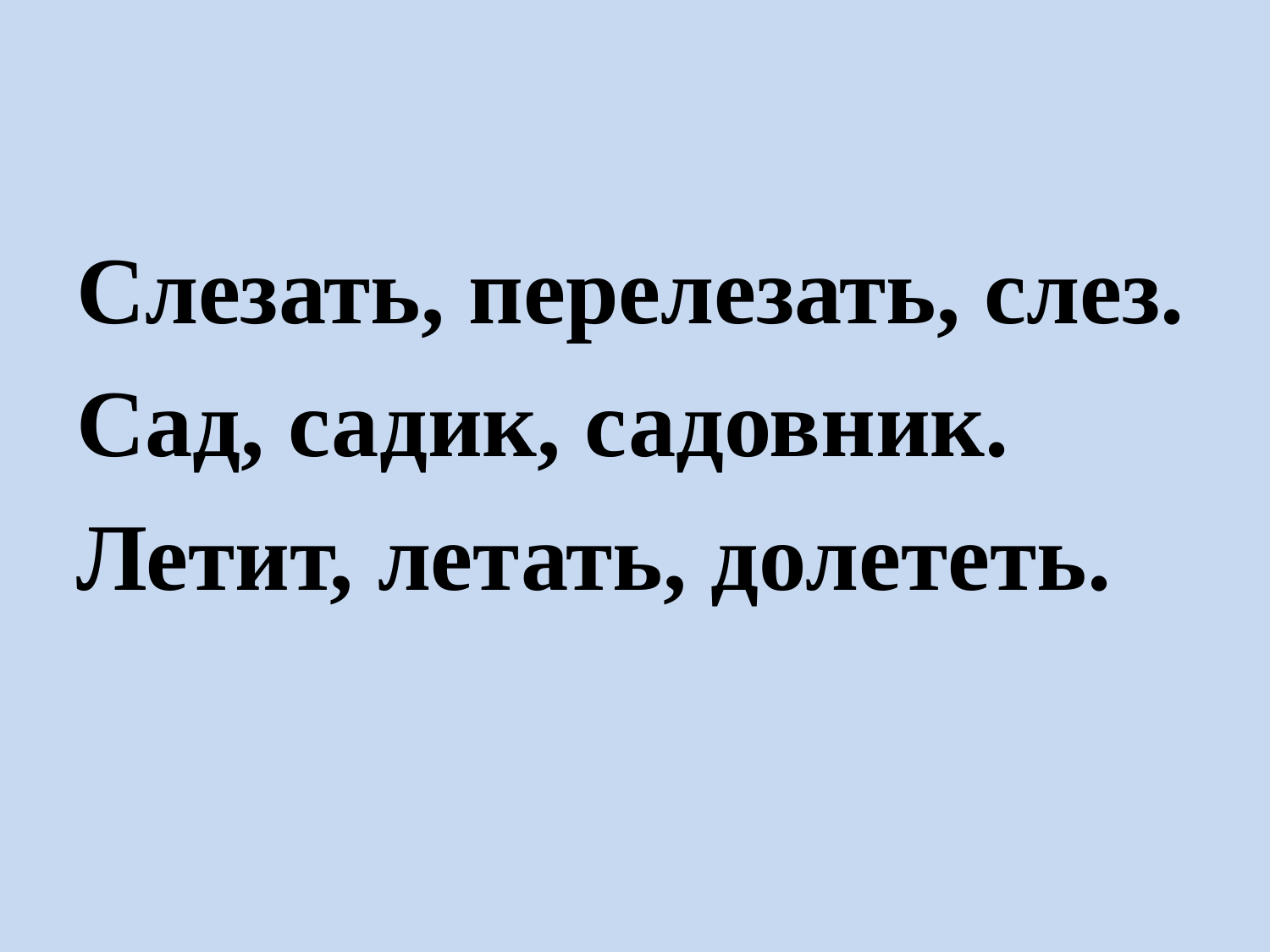

#
Слезать, перелезать, слез.
Сад, садик, садовник.
Летит, летать, долететь.